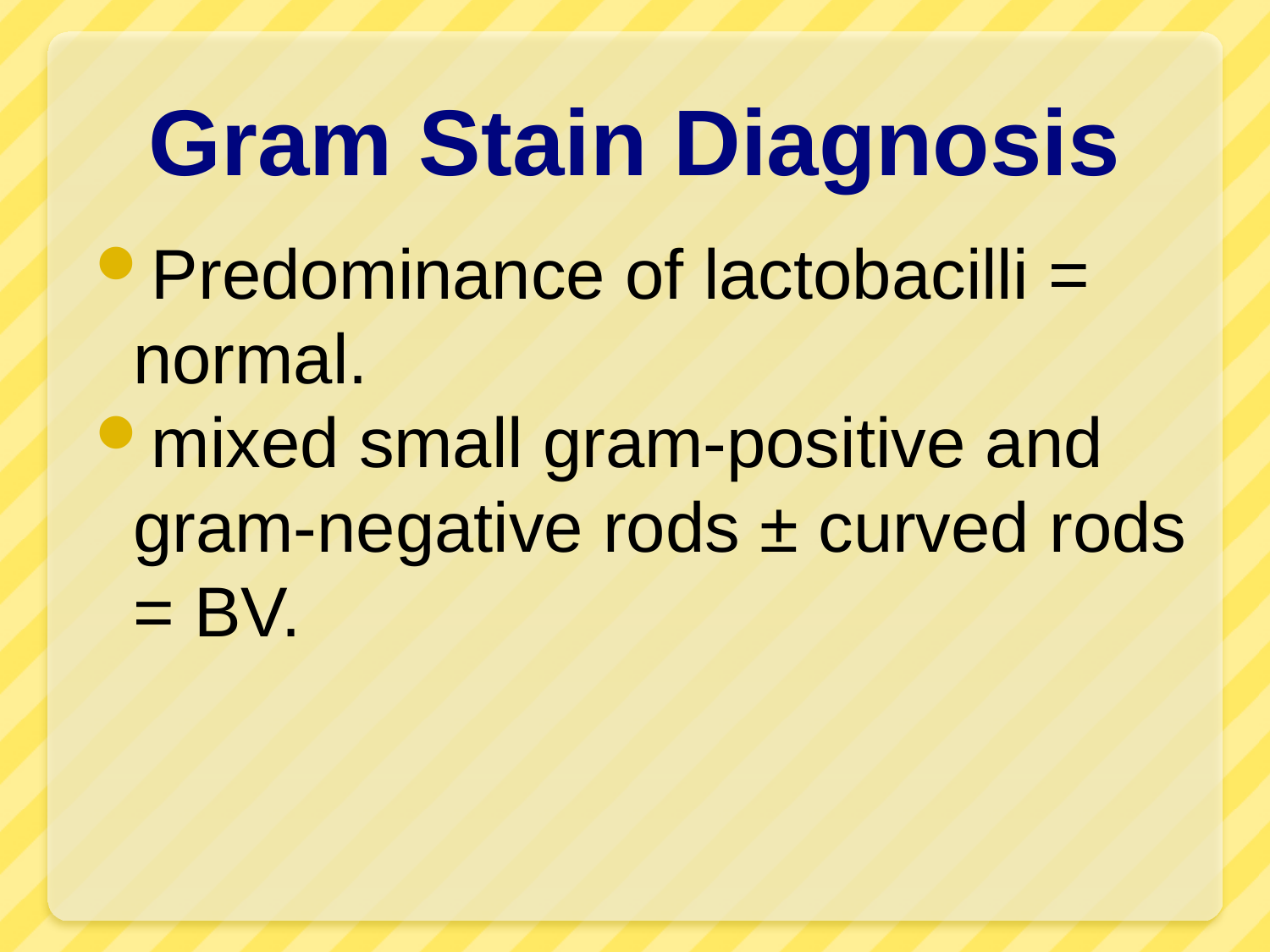

# Gram Stain Diagnosis
Predominance of lactobacilli = normal.
mixed small gram-positive and gram-negative rods ± curved rods = BV.